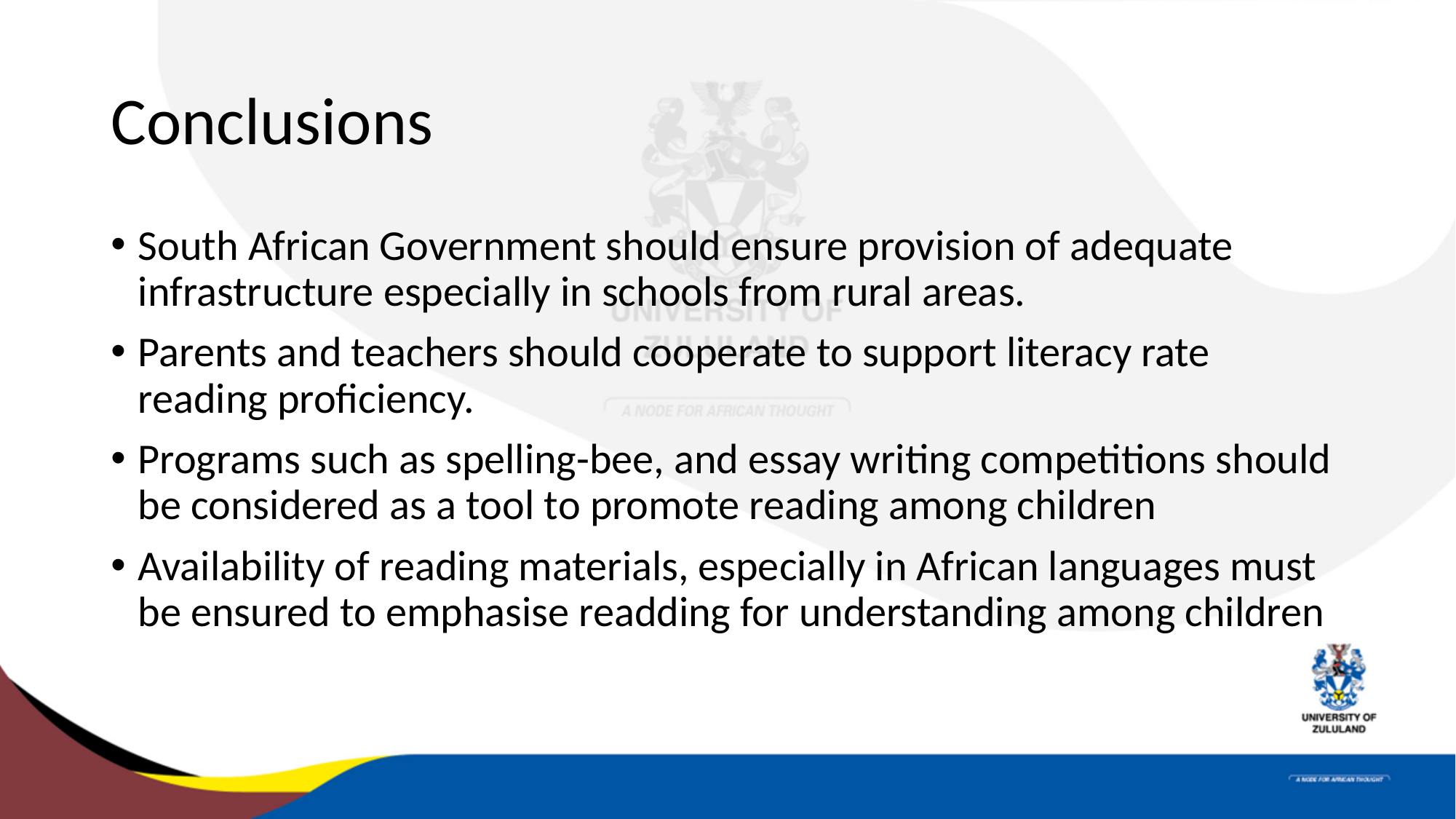

# Conclusions
South African Government should ensure provision of adequate infrastructure especially in schools from rural areas.
Parents and teachers should cooperate to support literacy rate reading proficiency.
Programs such as spelling-bee, and essay writing competitions should be considered as a tool to promote reading among children
Availability of reading materials, especially in African languages must be ensured to emphasise readding for understanding among children